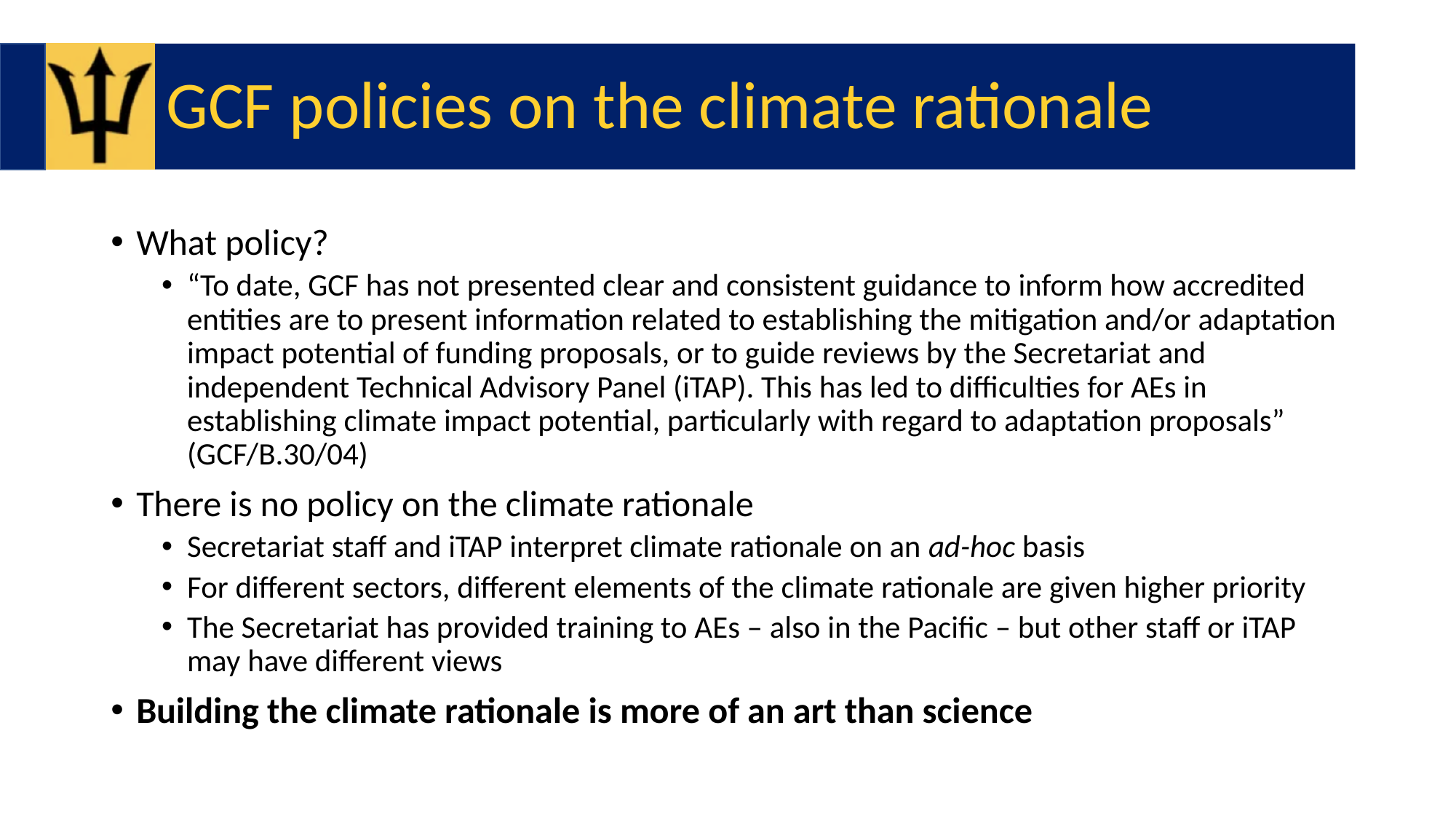

# GCF policies on the climate rationale
What policy?
“To date, GCF has not presented clear and consistent guidance to inform how accredited entities are to present information related to establishing the mitigation and/or adaptation impact potential of funding proposals, or to guide reviews by the Secretariat and independent Technical Advisory Panel (iTAP). This has led to difficulties for AEs in establishing climate impact potential, particularly with regard to adaptation proposals” (GCF/B.30/04)
There is no policy on the climate rationale
Secretariat staff and iTAP interpret climate rationale on an ad-hoc basis
For different sectors, different elements of the climate rationale are given higher priority
The Secretariat has provided training to AEs – also in the Pacific – but other staff or iTAP may have different views
Building the climate rationale is more of an art than science